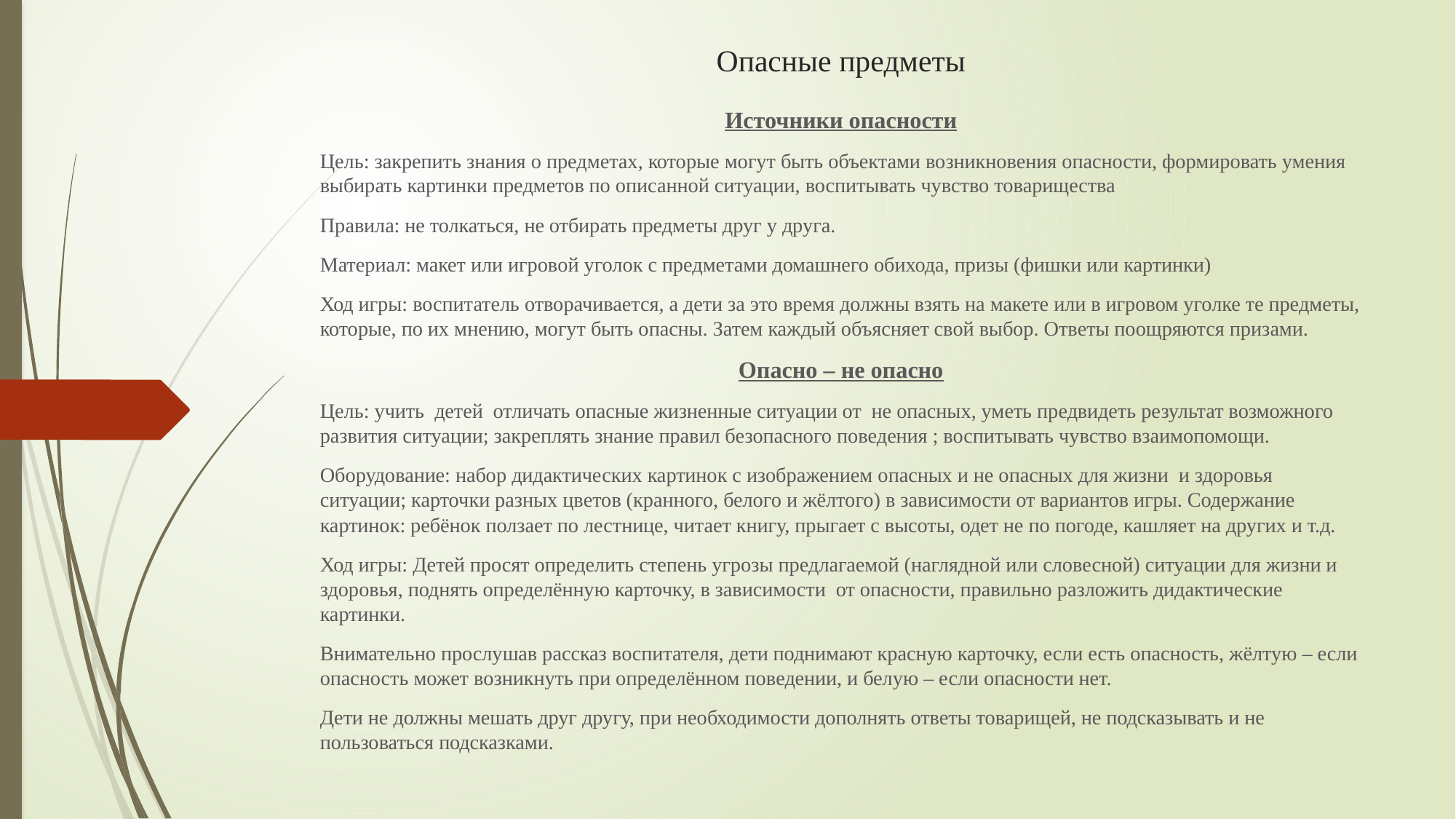

# Опасные предметы
Источники опасности
Цель: закрепить знания о предметах, которые могут быть объектами возникновения опасности, формировать умения выбирать картинки предметов по описанной ситуации, воспитывать чувство товарищества
Правила: не толкаться, не отбирать предметы друг у друга.
Материал: макет или игровой уголок с предметами домашнего обихода, призы (фишки или картинки)
Ход игры: воспитатель отворачивается, а дети за это время должны взять на макете или в игровом уголке те предметы, которые, по их мнению, могут быть опасны. Затем каждый объясняет свой выбор. Ответы поощряются призами.
Опасно – не опасно
Цель: учить  детей  отличать опасные жизненные ситуации от  не опасных, уметь предвидеть результат возможного развития ситуации; закреплять знание правил безопасного поведения ; воспитывать чувство взаимопомощи.
Оборудование: набор дидактических картинок с изображением опасных и не опасных для жизни  и здоровья ситуации; карточки разных цветов (кранного, белого и жёлтого) в зависимости от вариантов игры. Содержание картинок: ребёнок ползает по лестнице, читает книгу, прыгает с высоты, одет не по погоде, кашляет на других и т.д.
Ход игры: Детей просят определить степень угрозы предлагаемой (наглядной или словесной) ситуации для жизни и здоровья, поднять определённую карточку, в зависимости  от опасности, правильно разложить дидактические картинки.
Внимательно прослушав рассказ воспитателя, дети поднимают красную карточку, если есть опасность, жёлтую – если опасность может возникнуть при определённом поведении, и белую – если опасности нет.
Дети не должны мешать друг другу, при необходимости дополнять ответы товарищей, не подсказывать и не пользоваться подсказками.